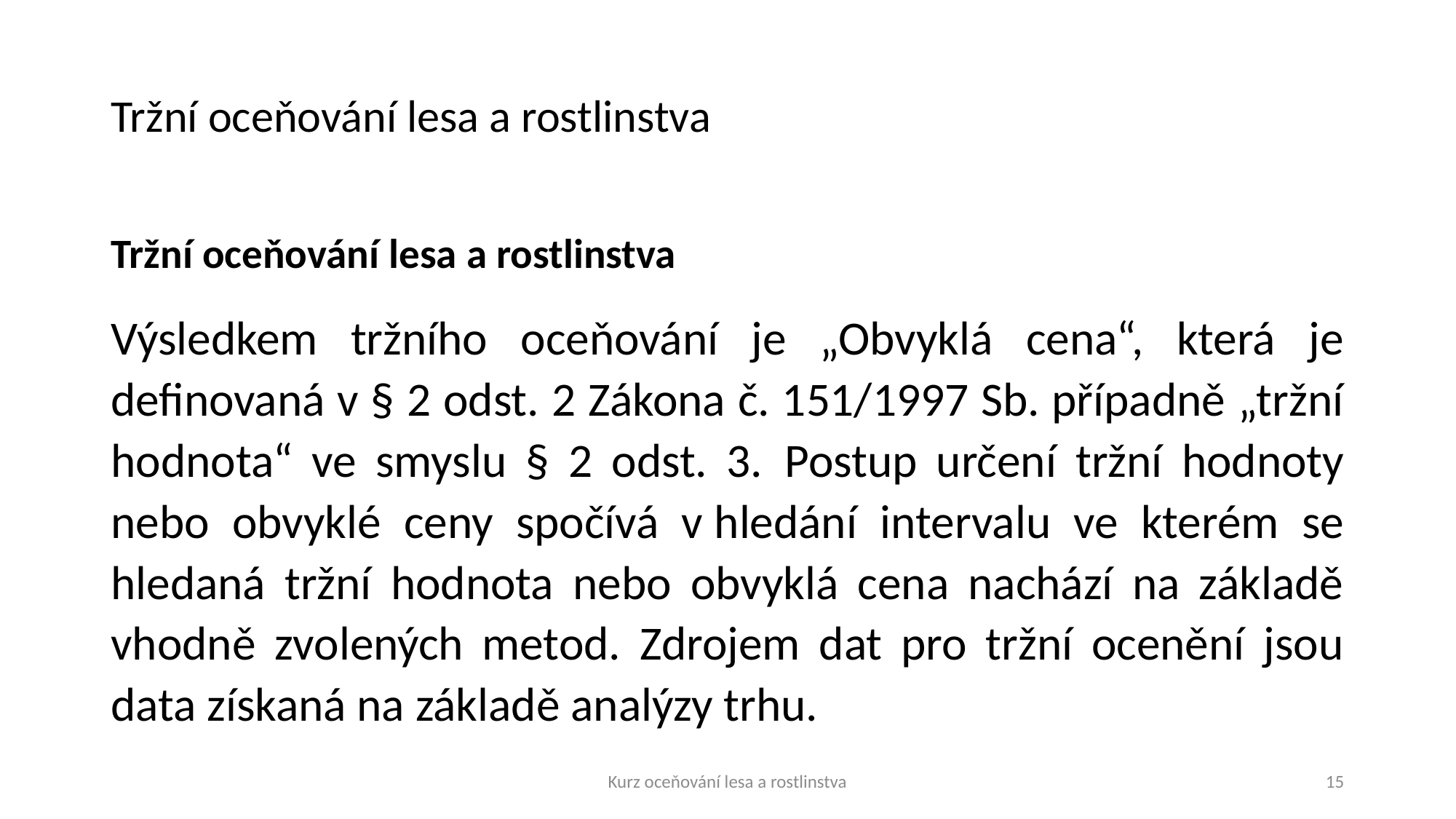

# Tržní oceňování lesa a rostlinstva
Tržní oceňování lesa a rostlinstva
Výsledkem tržního oceňování je „Obvyklá cena“, která je definovaná v § 2 odst. 2 Zákona č. 151/1997 Sb. případně „tržní hodnota“ ve smyslu § 2 odst. 3. Postup určení tržní hodnoty nebo obvyklé ceny spočívá v hledání intervalu ve kterém se hledaná tržní hodnota nebo obvyklá cena nachází na základě vhodně zvolených metod. Zdrojem dat pro tržní ocenění jsou data získaná na základě analýzy trhu.

Kurz oceňování lesa a rostlinstva
15